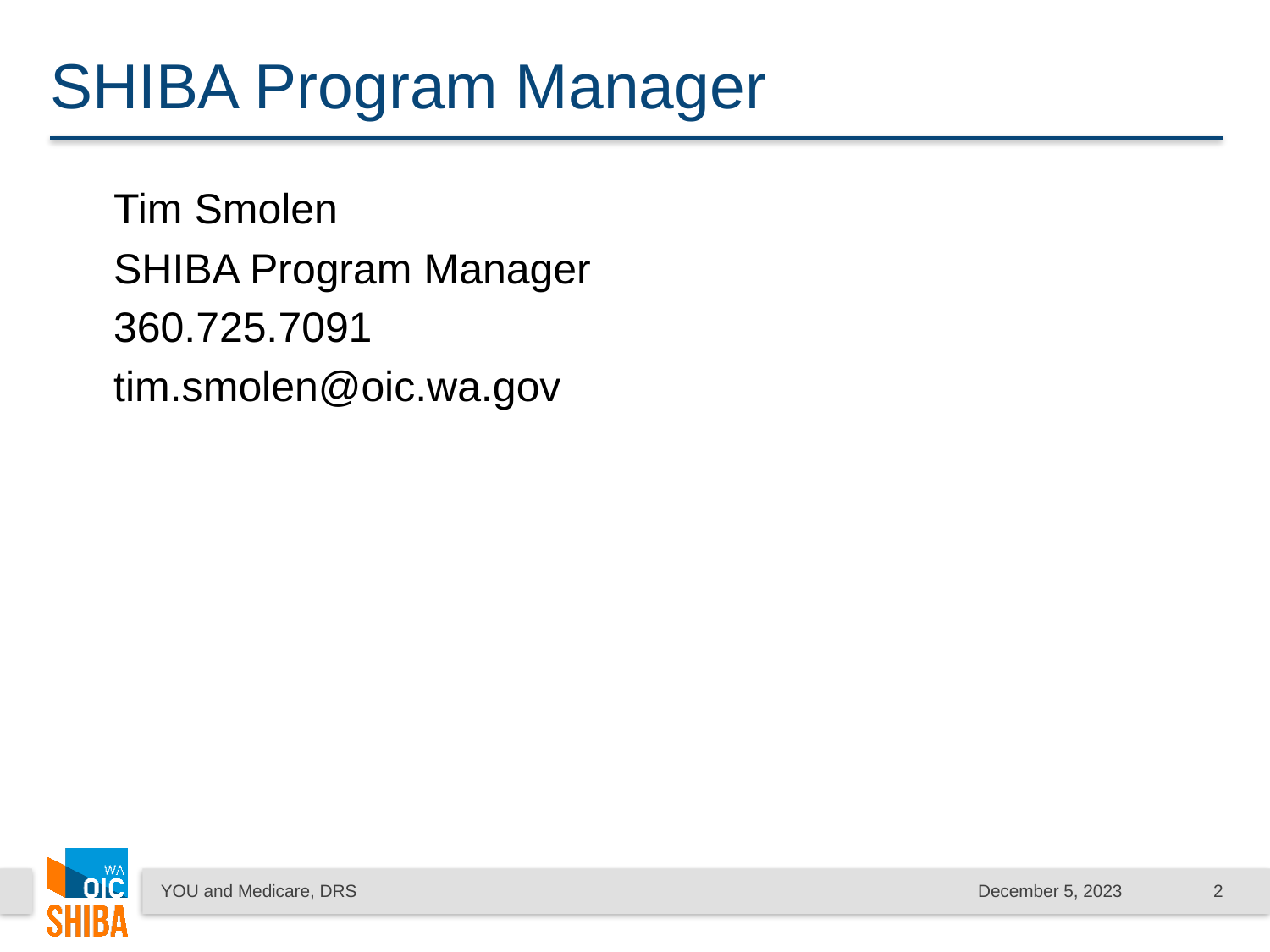

# SHIBA Program Manager
Tim Smolen
SHIBA Program Manager
360.725.7091
tim.smolen@oic.wa.gov
YOU and Medicare, DRS
December 5, 2023
2